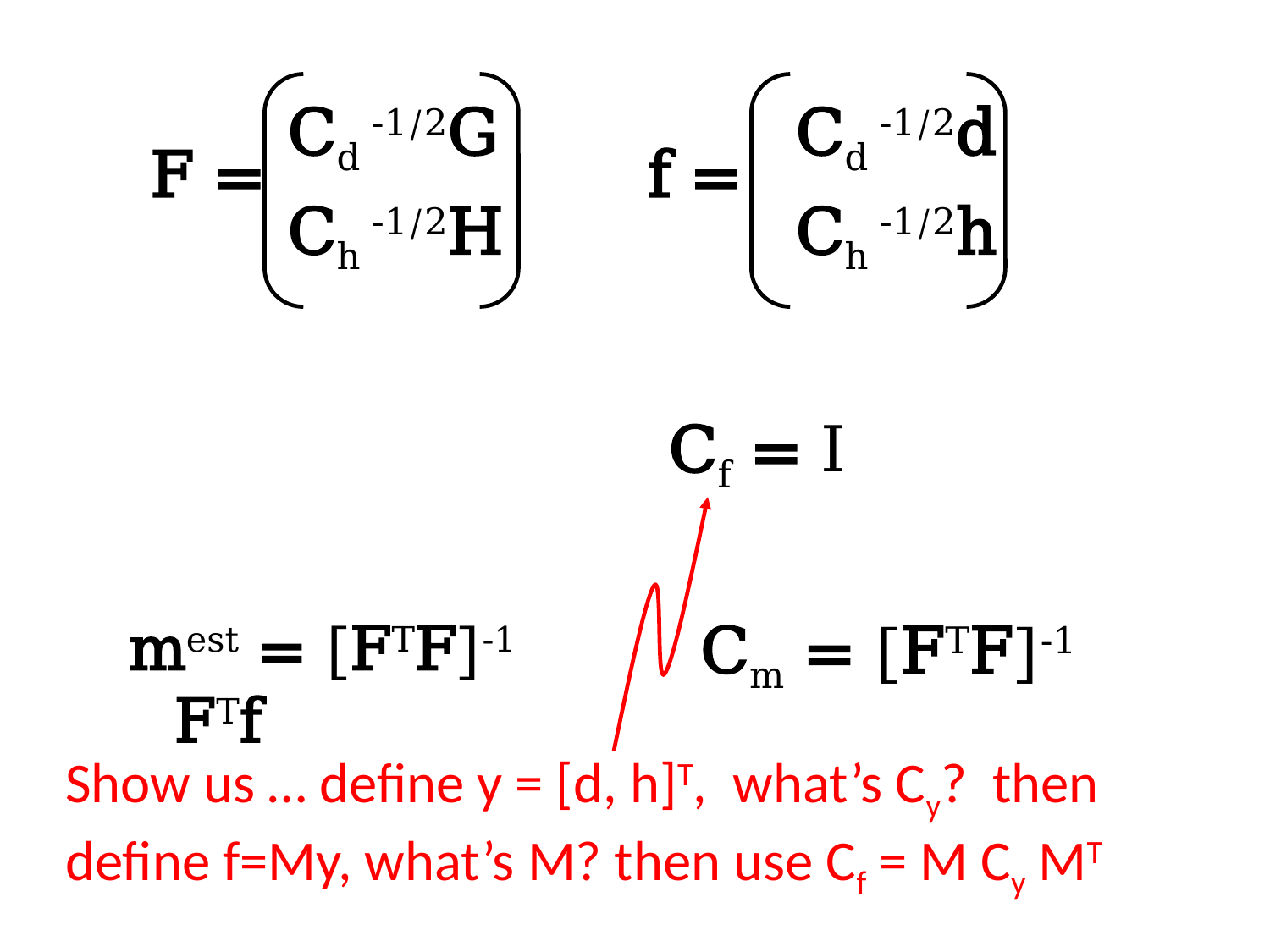

Cd -1/2G
Ch -1/2H

Cd -1/2d
Ch -1/2h

F =

f =

Cf = I

mest = [FTF]-1 FTf

Cm = [FTF]-1

Show us … define y = [d, h]T,  what’s Cy?  then define f=My, what’s M? then use Cf = M Cy MT